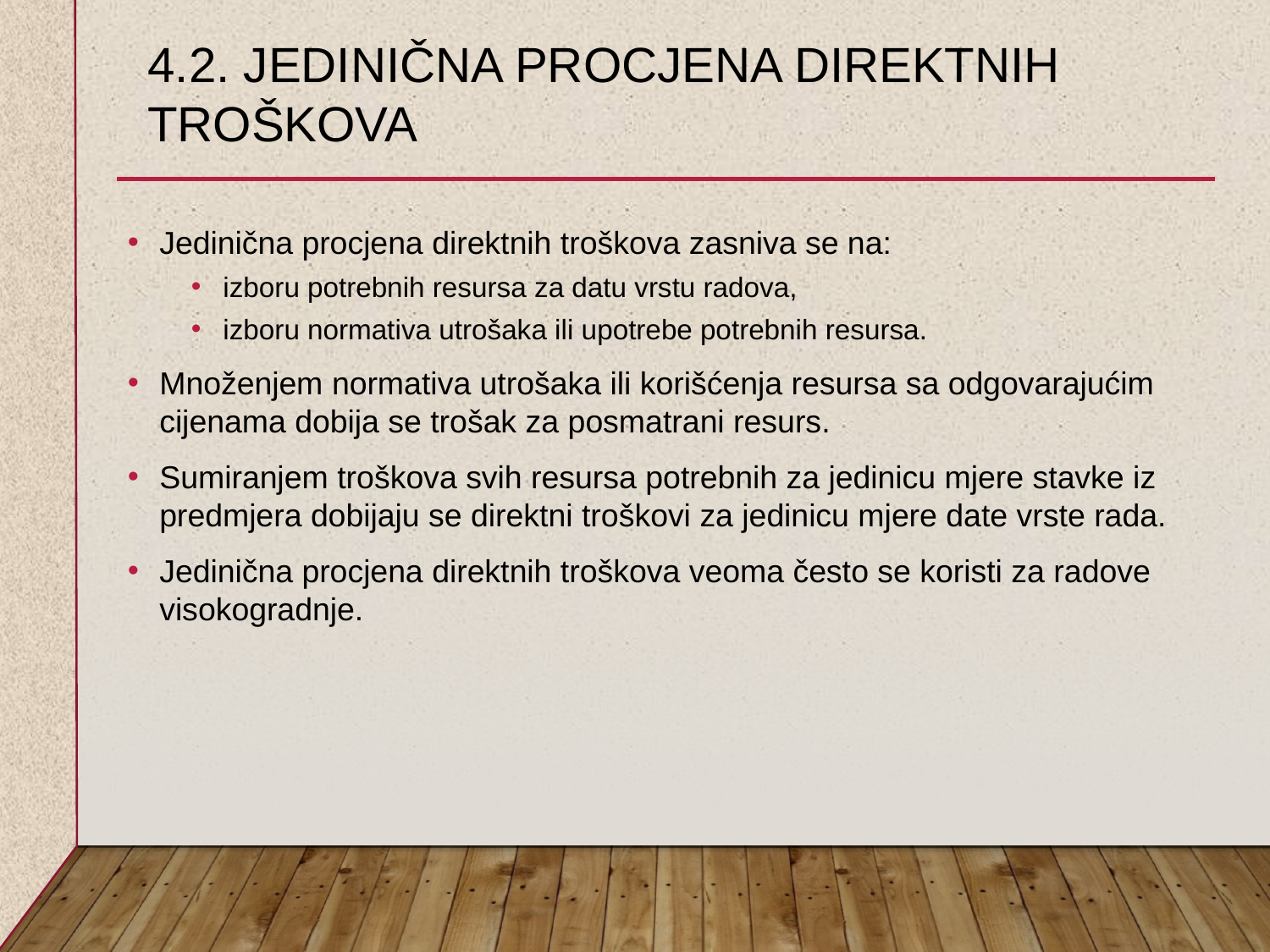

# 4.2. JEDINIČNA PROCjENA DIREKTNIH TROŠKOVA
Jedinična procjena direktnih troškova zasniva se na:
izboru potrebnih resursa za datu vrstu radova,
izboru normativa utrošaka ili upotrebe potrebnih resursa.
Množenjem normativa utrošaka ili korišćenja resursa sa odgovarajućim cijenama dobija se trošak za posmatrani resurs.
Sumiranjem troškova svih resursa potrebnih za jedinicu mjere stavke iz predmjera dobijaju se direktni troškovi za jedinicu mjere date vrste rada.
Jedinična procjena direktnih troškova veoma često se koristi za radove visokogradnje.